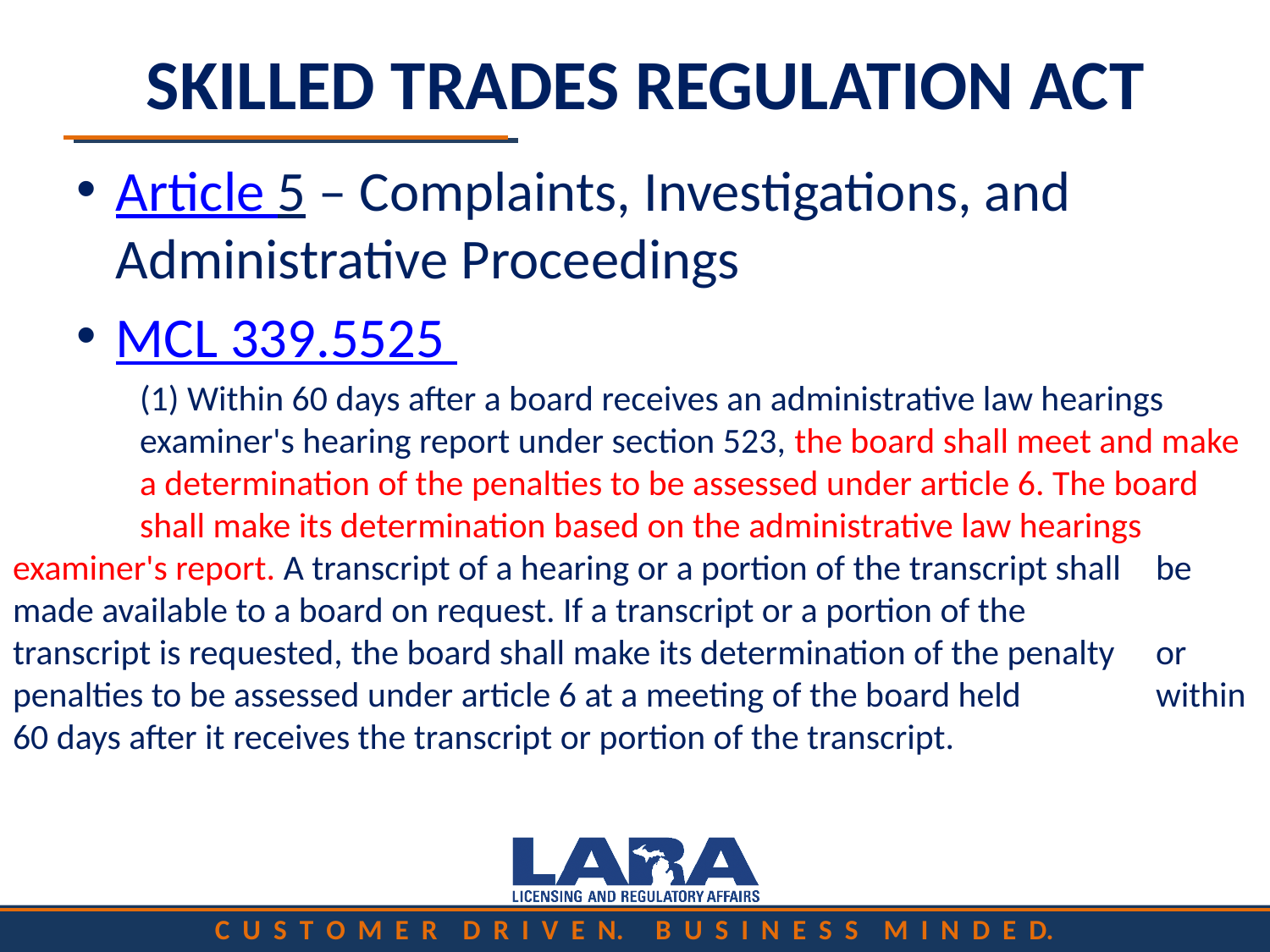

# SKILLED TRADES REGULATION ACT
Article 5 – Complaints, Investigations, and Administrative Proceedings
MCL 339.5525
	(1) Within 60 days after a board receives an administrative law hearings 	examiner's hearing report under section 523, the board shall meet and make 	a determination of the penalties to be assessed under article 6. The board 	shall make its determination based on the administrative law hearings 	examiner's report. A transcript of a hearing or a portion of the transcript shall 	be made available to a board on request. If a transcript or a portion of the 	transcript is requested, the board shall make its determination of the penalty 	or penalties to be assessed under article 6 at a meeting of the board held 	within 60 days after it receives the transcript or portion of the transcript.